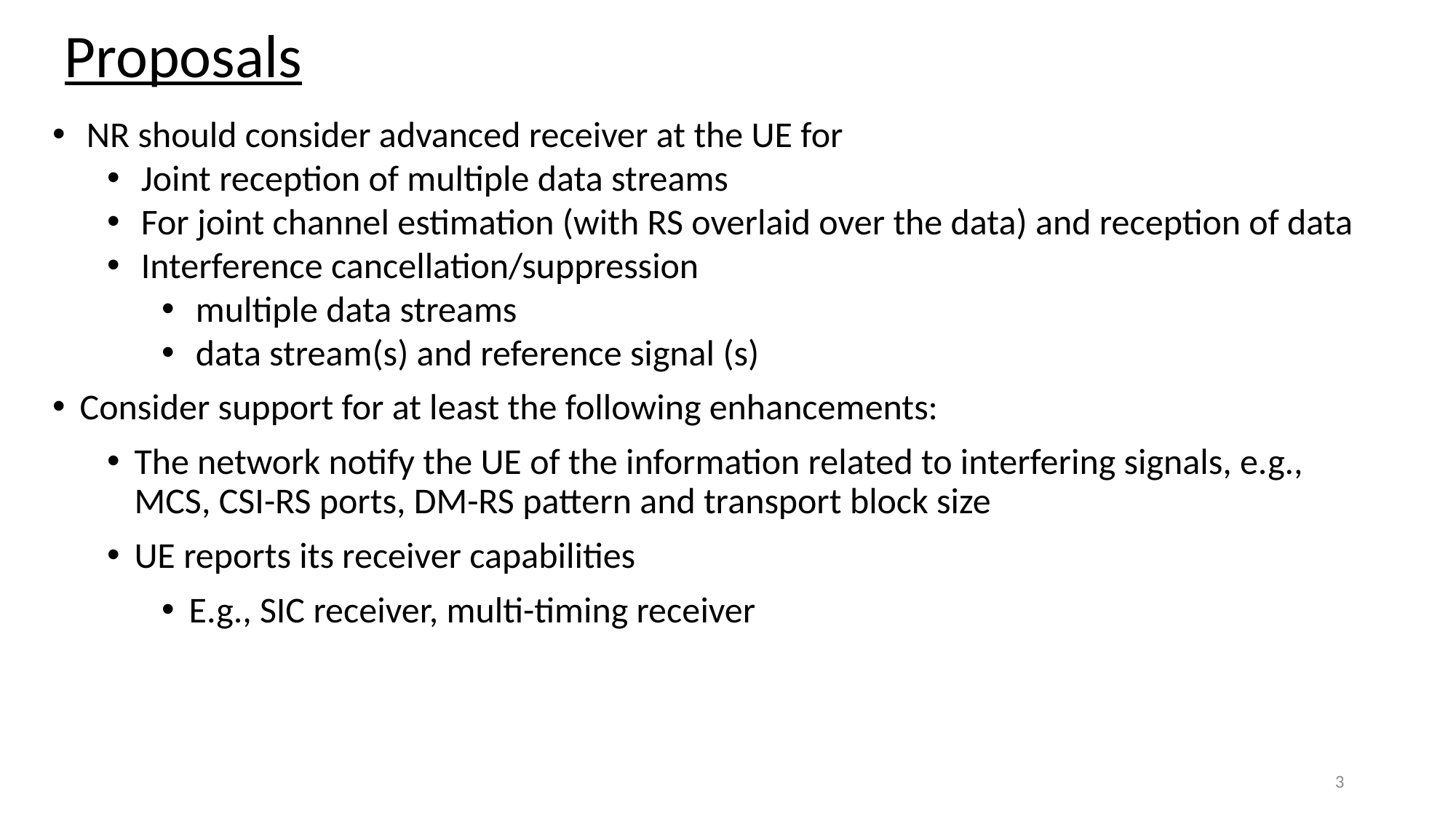

# Proposals
NR should consider advanced receiver at the UE for
Joint reception of multiple data streams
For joint channel estimation (with RS overlaid over the data) and reception of data
Interference cancellation/suppression
multiple data streams
data stream(s) and reference signal (s)
Consider support for at least the following enhancements:
The network notify the UE of the information related to interfering signals, e.g., MCS, CSI-RS ports, DM-RS pattern and transport block size
UE reports its receiver capabilities
E.g., SIC receiver, multi-timing receiver
3